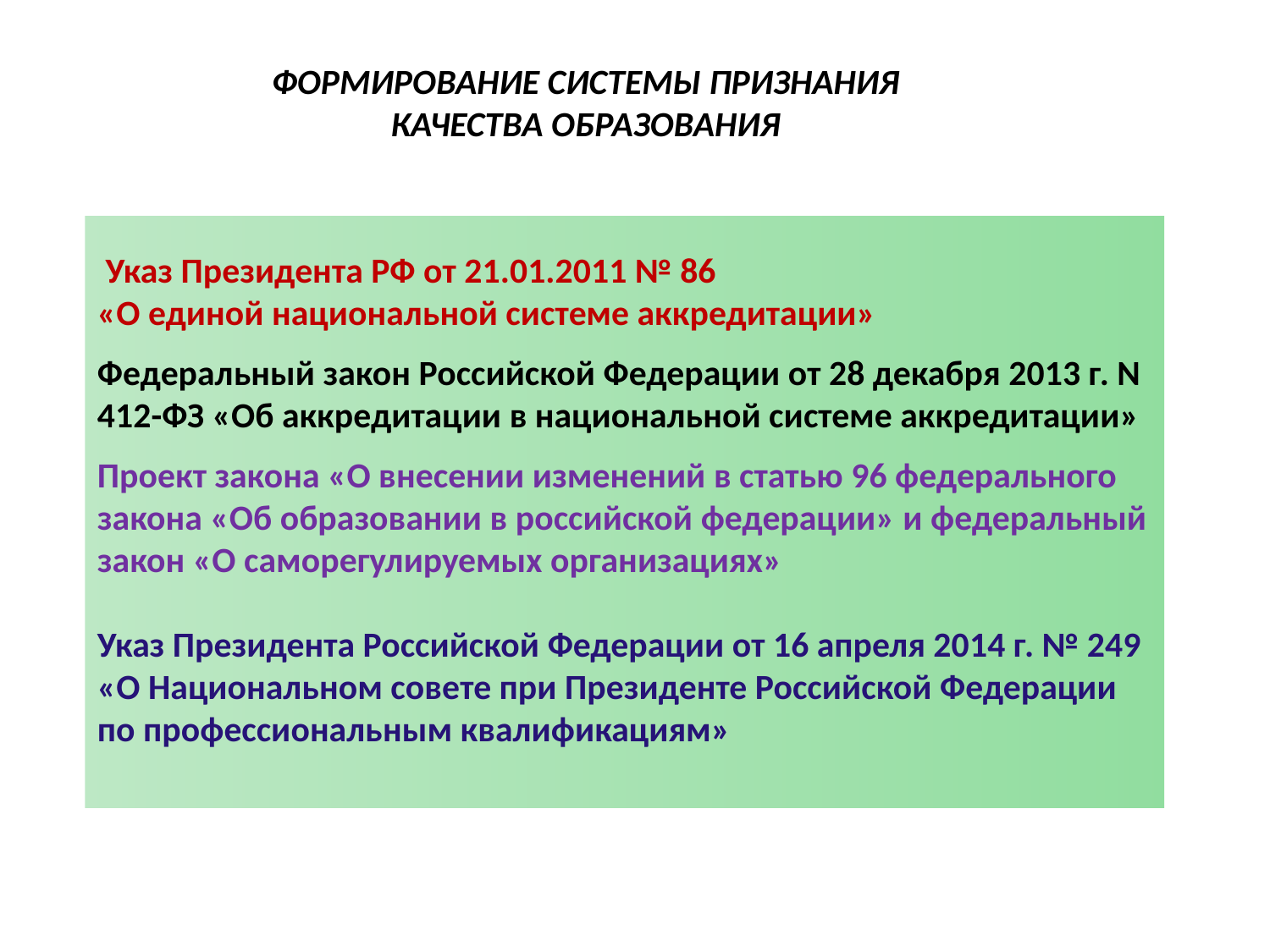

ФОРМИРОВАНИЕ СИСТЕМЫ ПРИЗНАНИЯ
КАЧЕСТВА ОБРАЗОВАНИЯ

 Указ Президента РФ от 21.01.2011 № 86
«О единой национальной системе аккредитации»
Федеральный закон Российской Федерации от 28 декабря 2013 г. N 412-ФЗ «Об аккредитации в национальной системе аккредитации»
Проект закона «О внесении изменений в статью 96 федерального закона «Об образовании в российской федерации» и федеральный закон «О саморегулируемых организациях»

Указ Президента Российской Федерации от 16 апреля 2014 г. № 249 «О Национальном совете при Президенте Российской Федерации по профессиональным квалификациям»